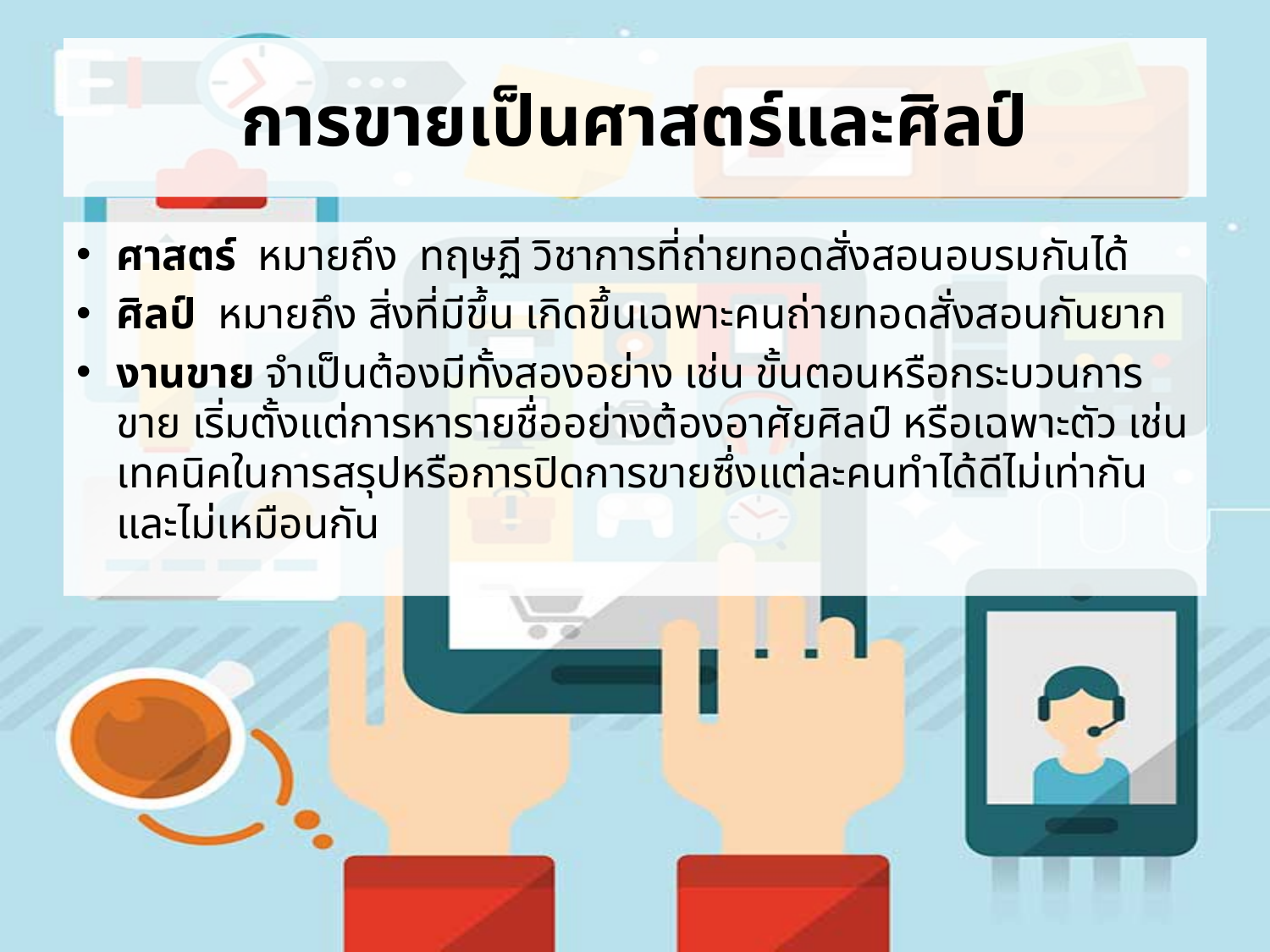

# การขายเป็นศาสตร์และศิลป์
ศาสตร์  หมายถึง  ทฤษฏี วิชาการที่ถ่ายทอดสั่งสอนอบรมกันได้
ศิลป์  หมายถึง สิ่งที่มีขึ้น เกิดขึ้นเฉพาะคนถ่ายทอดสั่งสอนกันยาก
งานขาย จำเป็นต้องมีทั้งสองอย่าง เช่น ขั้นตอนหรือกระบวนการขาย เริ่มตั้งแต่การหารายชื่ออย่างต้องอาศัยศิลป์ หรือเฉพาะตัว เช่น เทคนิคในการสรุปหรือการปิดการขายซึ่งแต่ละคนทำได้ดีไม่เท่ากันและไม่เหมือนกัน